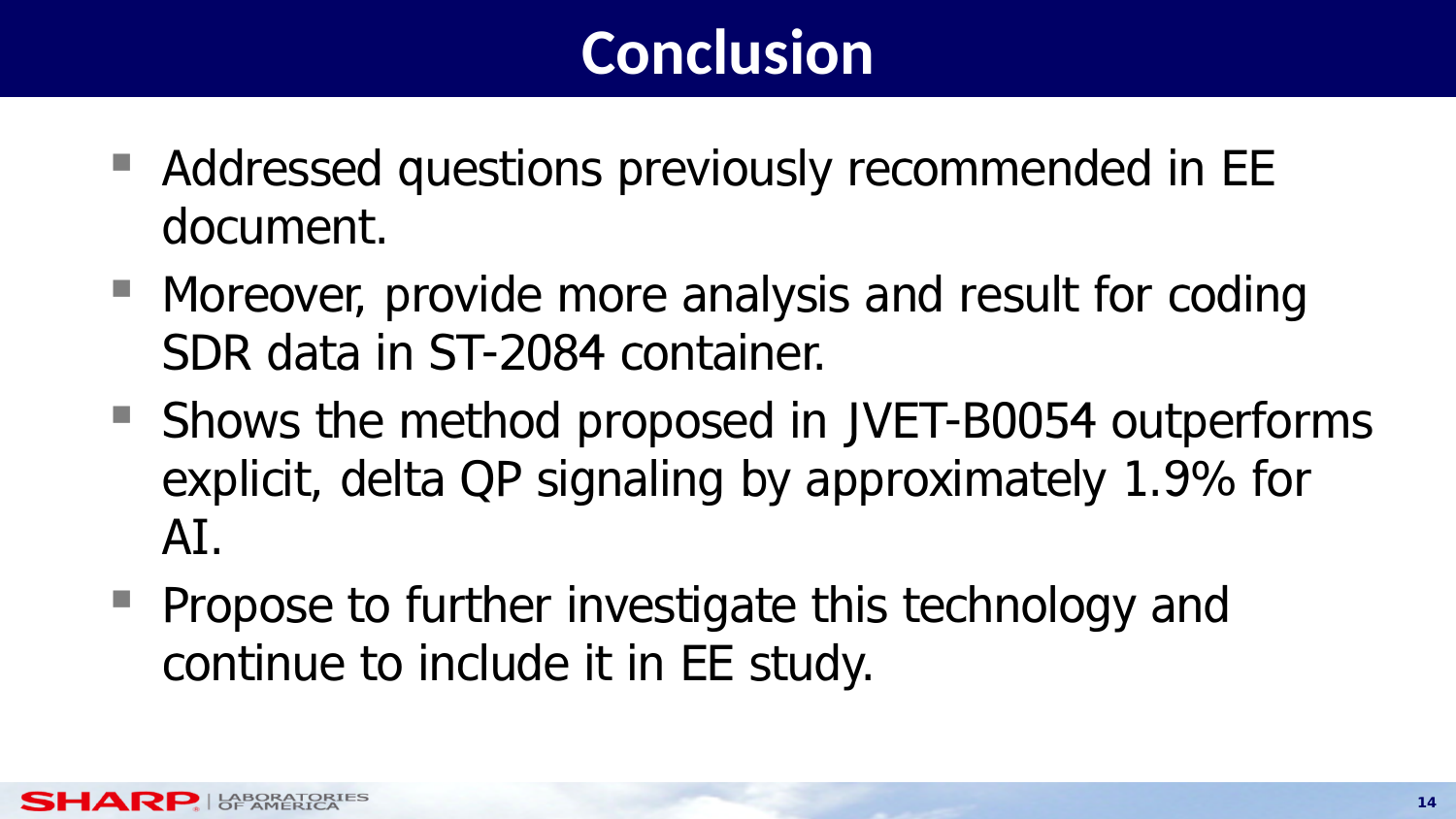

Conclusion
Addressed questions previously recommended in EE document.
Moreover, provide more analysis and result for coding SDR data in ST-2084 container.
Shows the method proposed in JVET-B0054 outperforms explicit, delta QP signaling by approximately 1.9% for AI.
Propose to further investigate this technology and continue to include it in EE study.